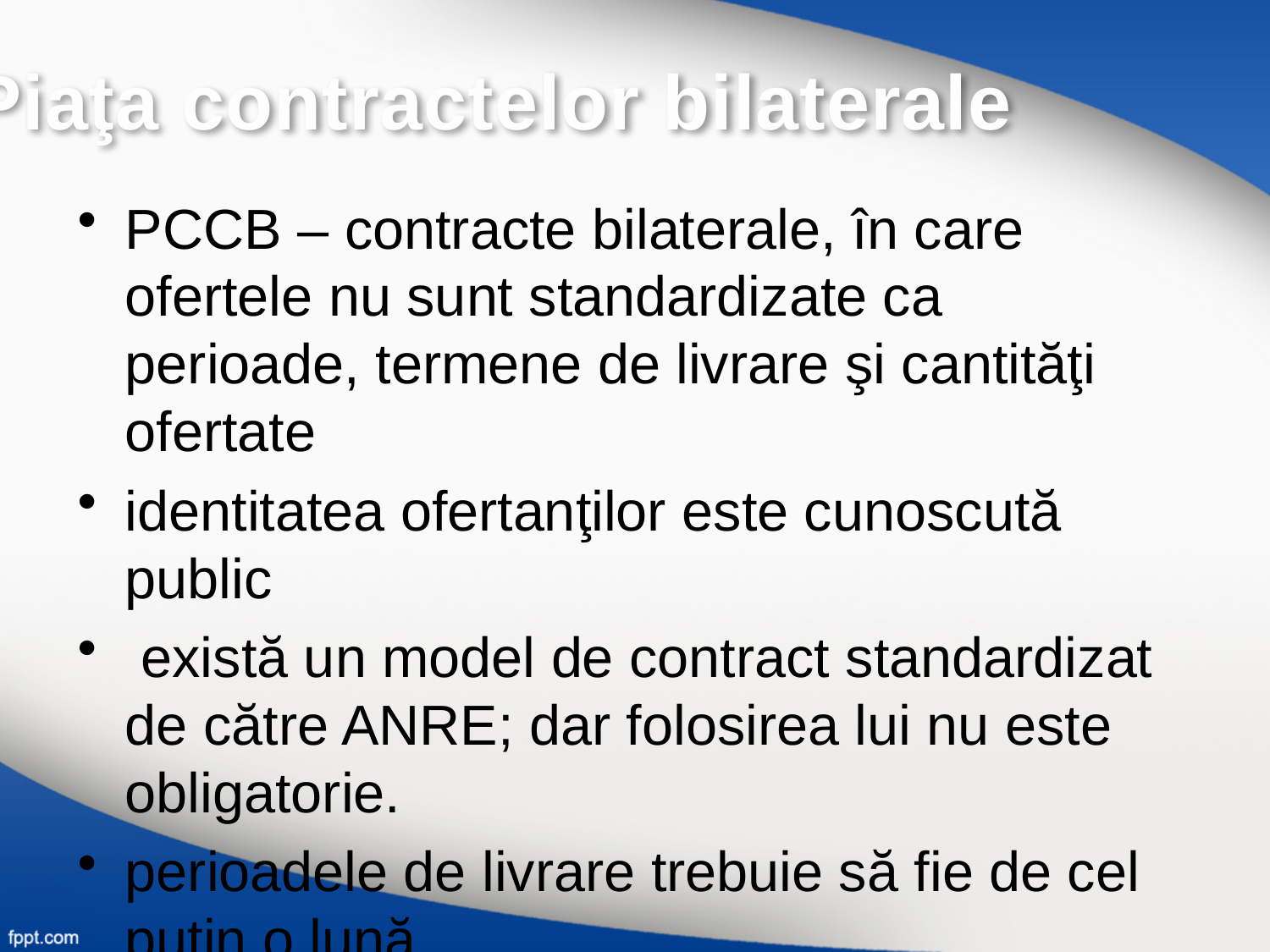

Piaţa contractelor bilaterale
PCCB – contracte bilaterale, în care ofertele nu sunt standardizate ca perioade, termene de livrare şi cantităţi ofertate
identitatea ofertanţilor este cunoscută public
 există un model de contract standardizat de către ANRE; dar folosirea lui nu este obligatorie.
perioadele de livrare trebuie să fie de cel puţin o lună.
atribuirea contractelor se face prin licitaţie publică, în plic închis, iar atribuirea ofertei constituie angajament ferm din partea câştigătorului licitaţiei.